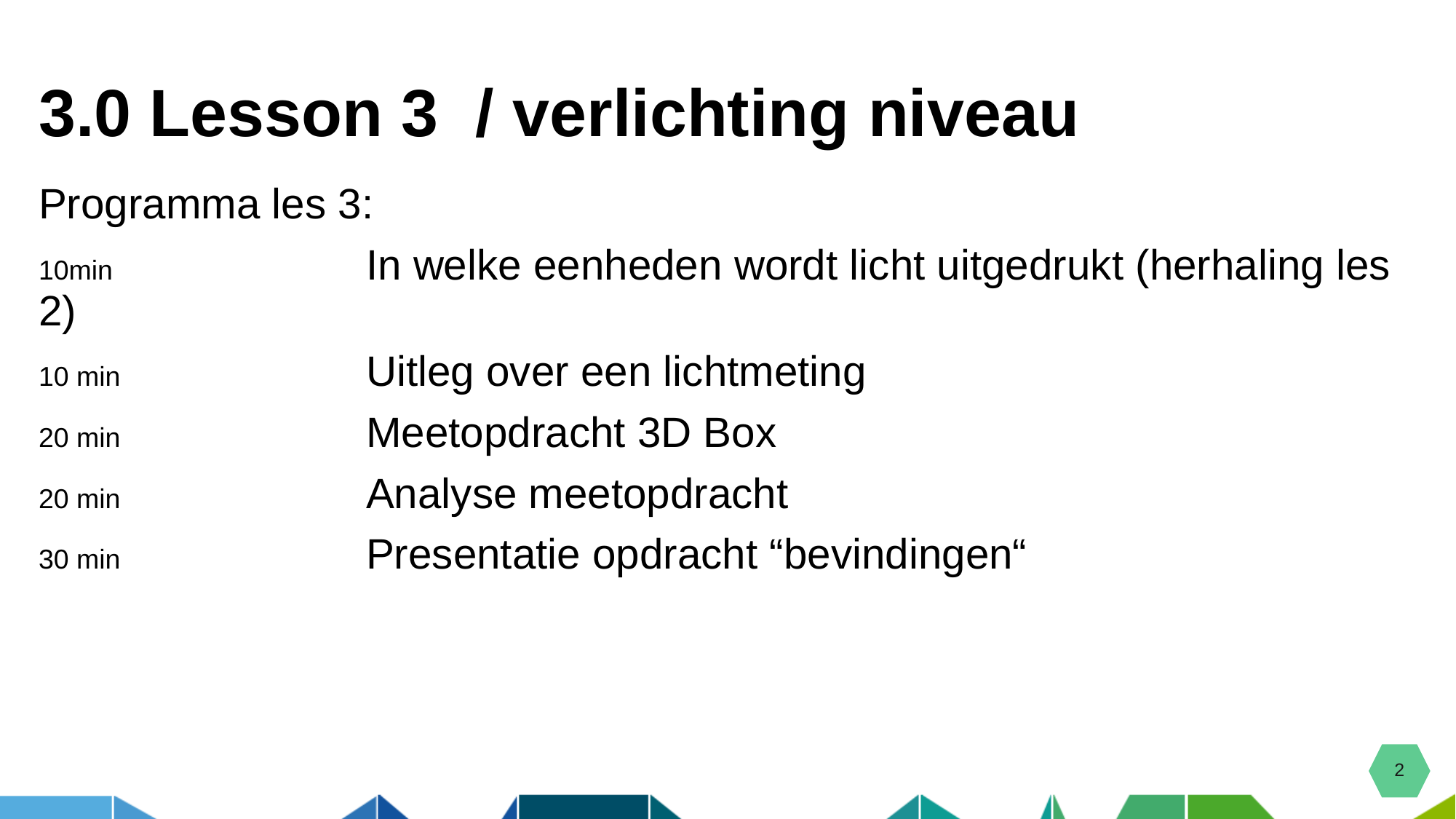

# 3.0 Lesson 3  / verlichting niveau
Programma les 3:
10min 			In welke eenheden wordt licht uitgedrukt (herhaling les 2)
10 min 			Uitleg over een lichtmeting
20 min 			Meetopdracht 3D Box
20 min 			Analyse meetopdracht
30 min			Presentatie opdracht “bevindingen“

2